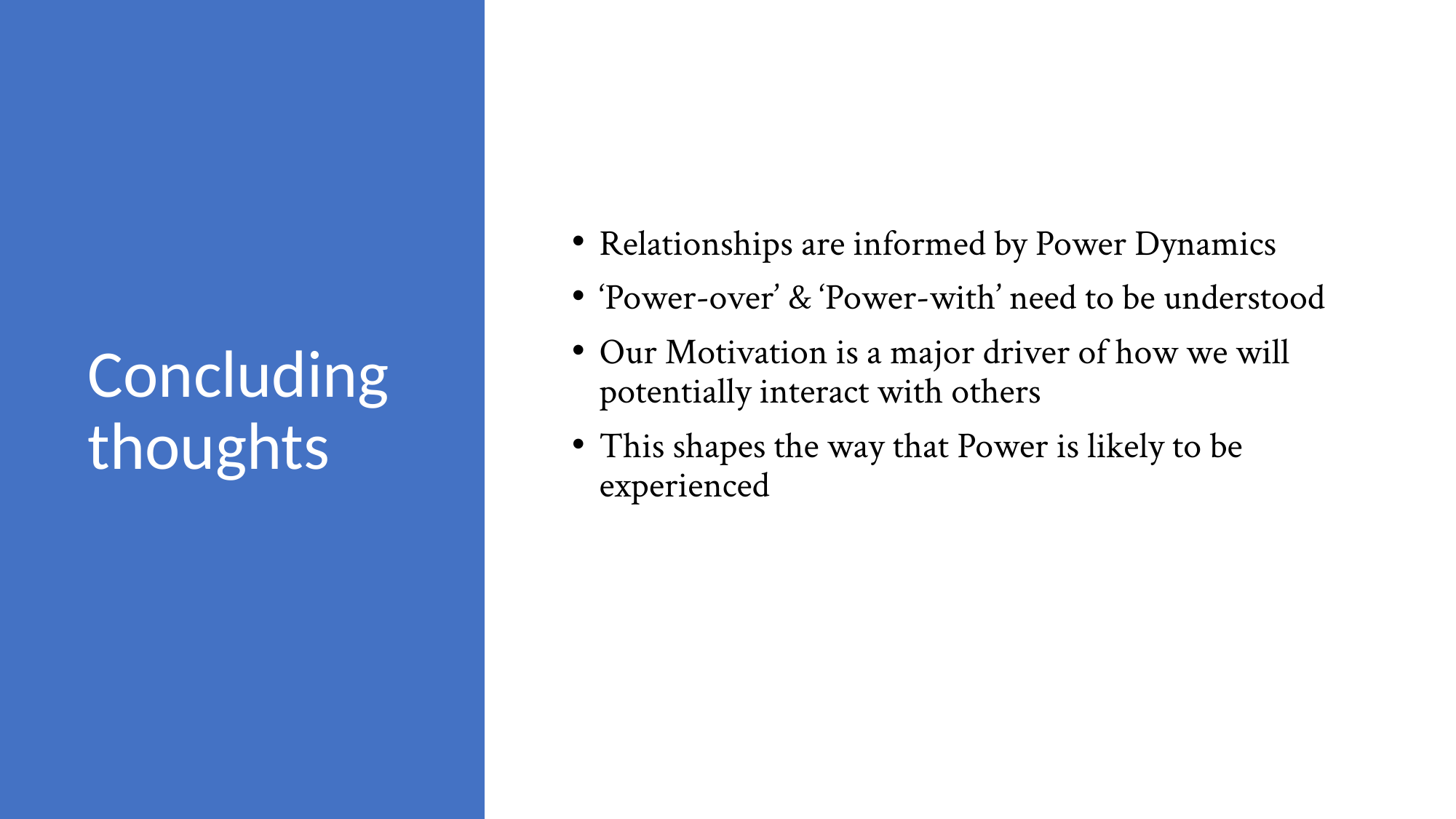

# Concluding thoughts
Relationships are informed by Power Dynamics
‘Power-over’ & ‘Power-with’ need to be understood
Our Motivation is a major driver of how we will potentially interact with others
This shapes the way that Power is likely to be experienced